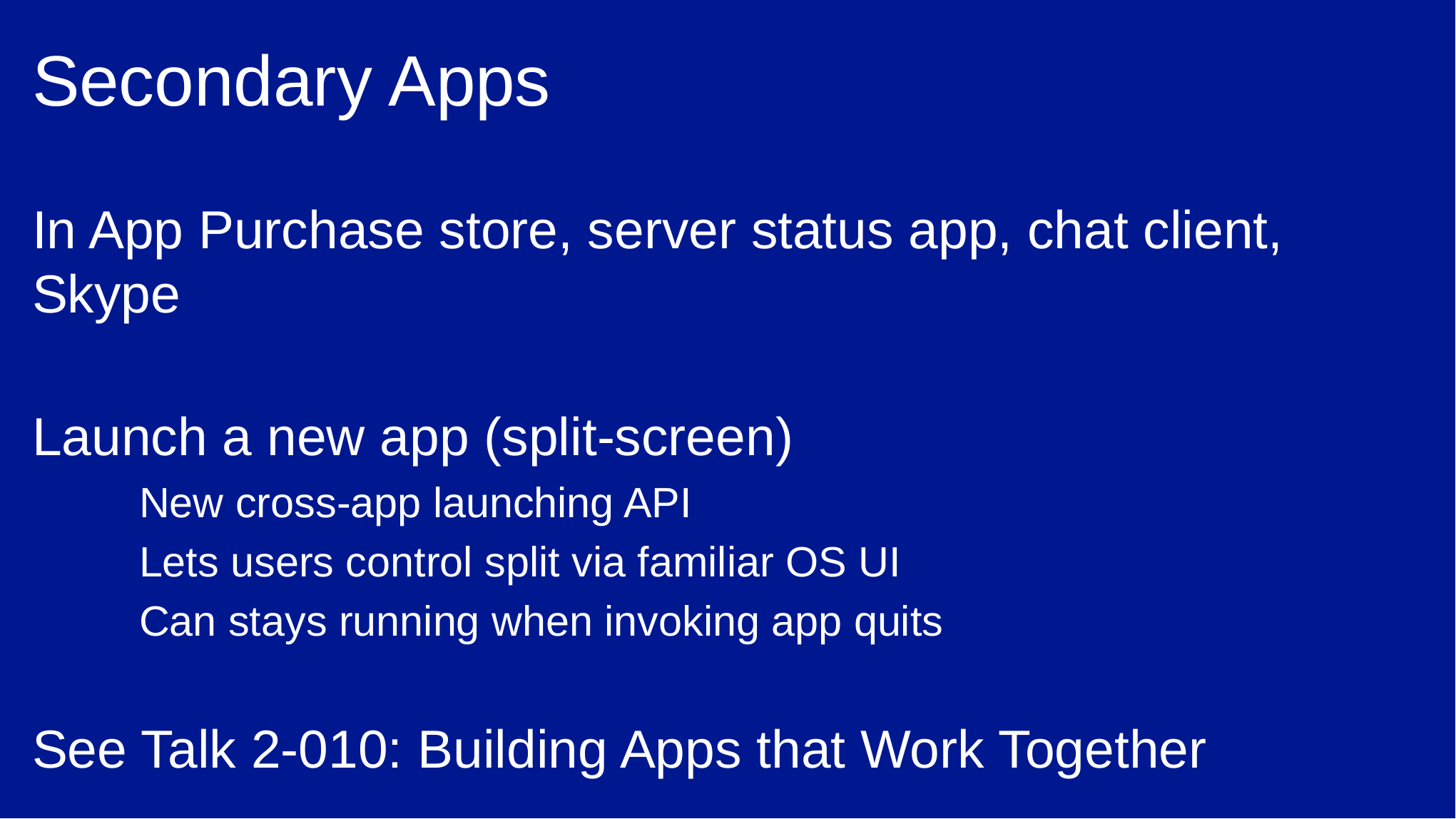

# Secondary Apps
In App Purchase store, server status app, chat client, Skype

Launch a new app (split-screen)
	New cross-app launching API
	Lets users control split via familiar OS UI
	Can stays running when invoking app quits

See Talk 2-010: Building Apps that Work Together